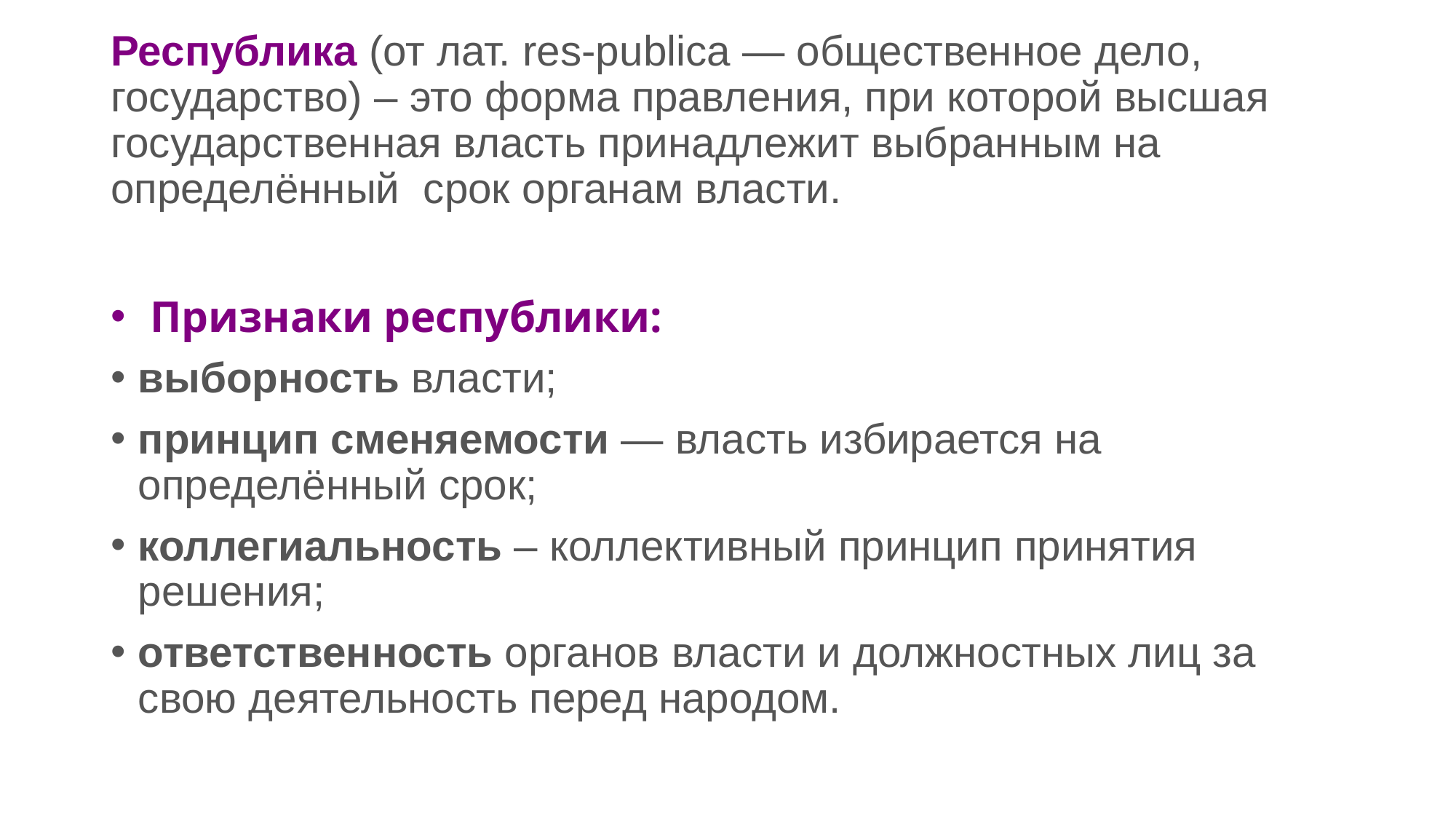

# Республика (от лат. res-publica — общественное дело, государство) – это форма правления, при которой высшая государственная власть принадлежит выбранным на определённый  срок органам власти.
 Признаки республики:
выборность власти;
принцип сменяемости — власть избирается на определённый срок;
коллегиальность – коллективный принцип принятия решения;
ответственность органов власти и должностных лиц за свою деятельность перед народом.